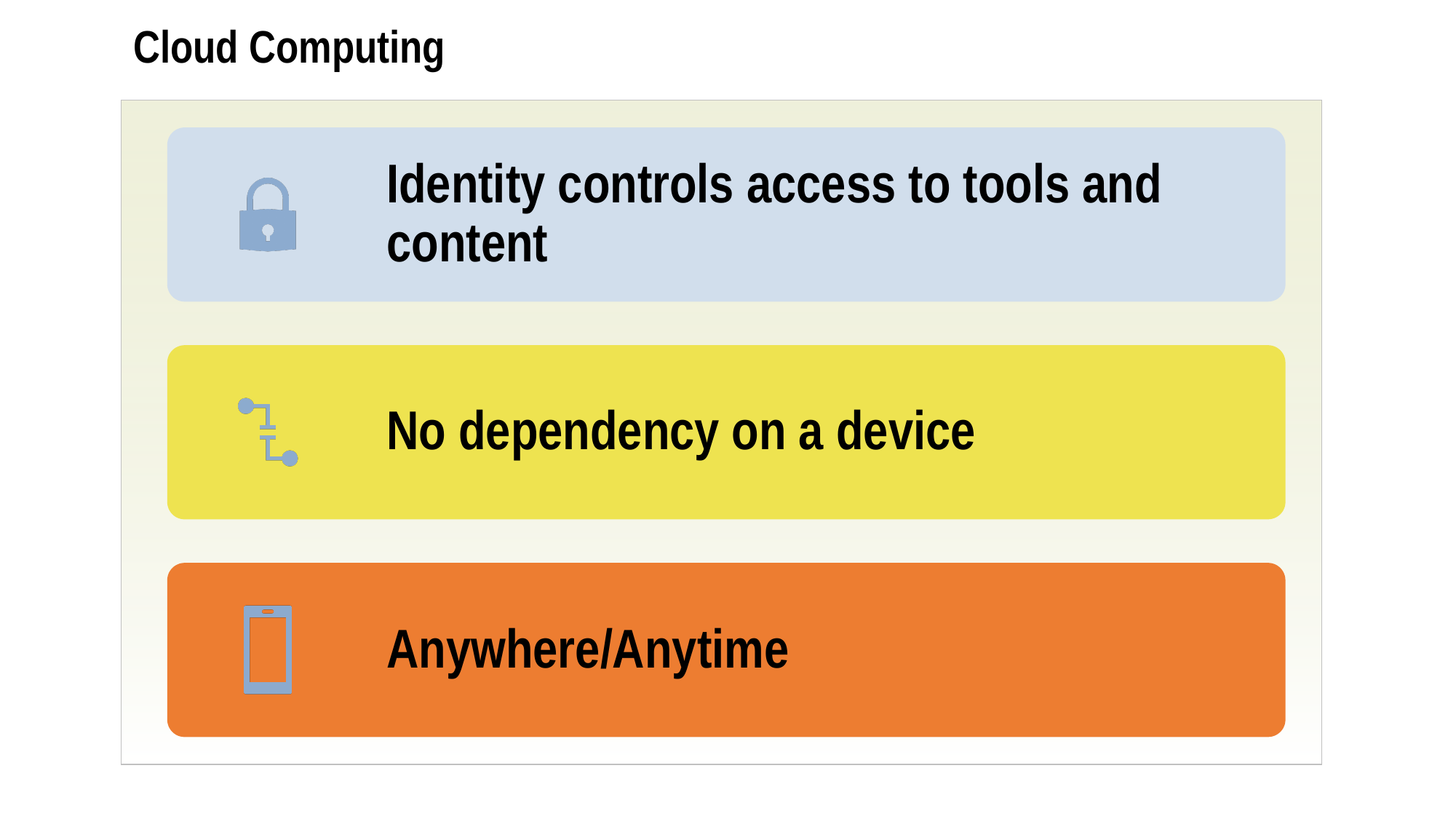

# Cloud Computing
Identity controls access to tools and content
No dependency on a device
Anywhere/Anytime